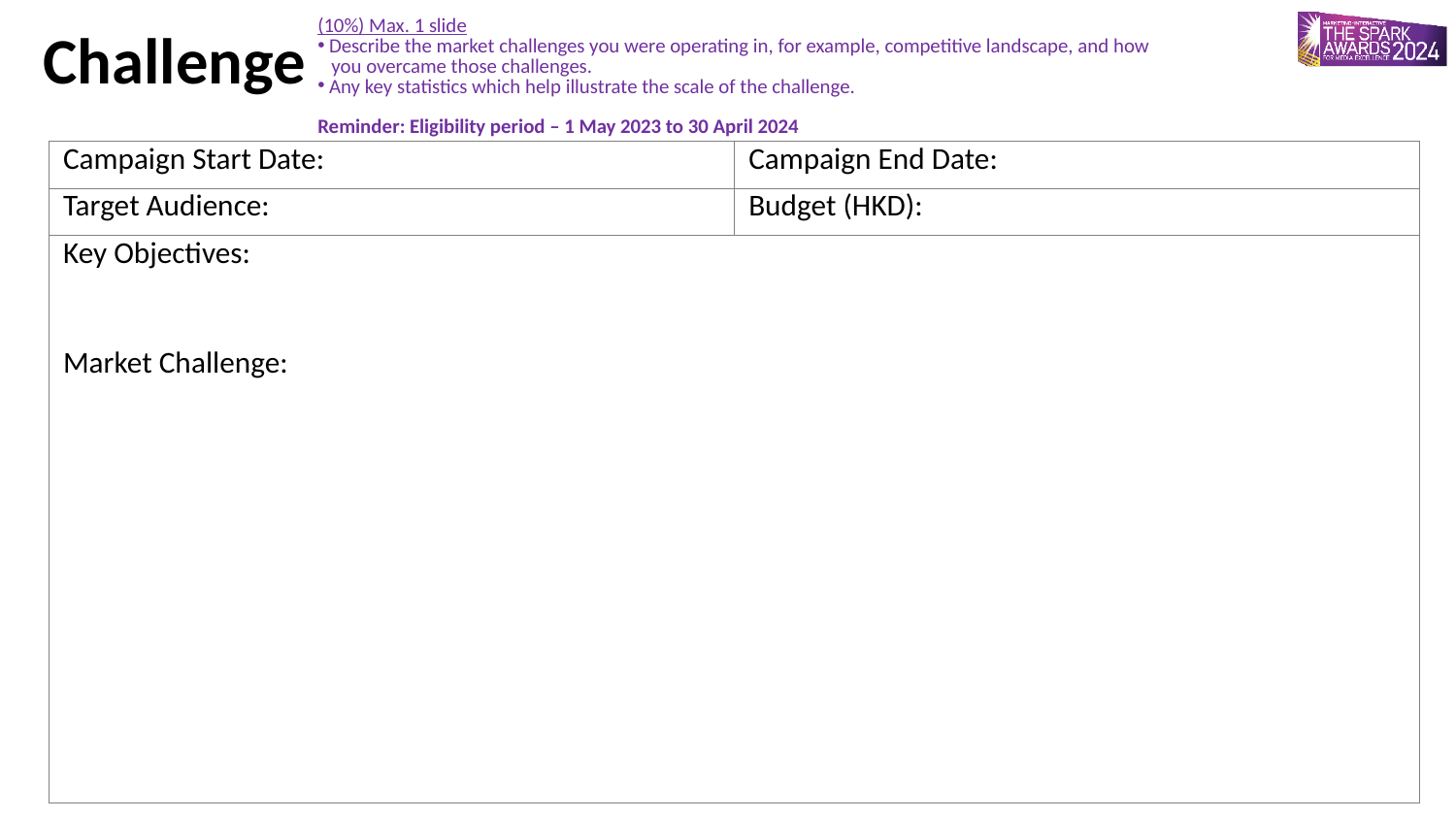

(10%) Max. 1 slide
 Describe the market challenges you were operating in, for example, competitive landscape, and how
   you overcame those challenges.
 Any key statistics which help illustrate the scale of the challenge.
Reminder: Eligibility period – 1 May 2023 to 30 April 2024
Challenge
| Campaign Start Date: | Campaign End Date: |
| --- | --- |
| Target Audience: | Budget (HKD): |
| Key Objectives: Market Challenge: |  |